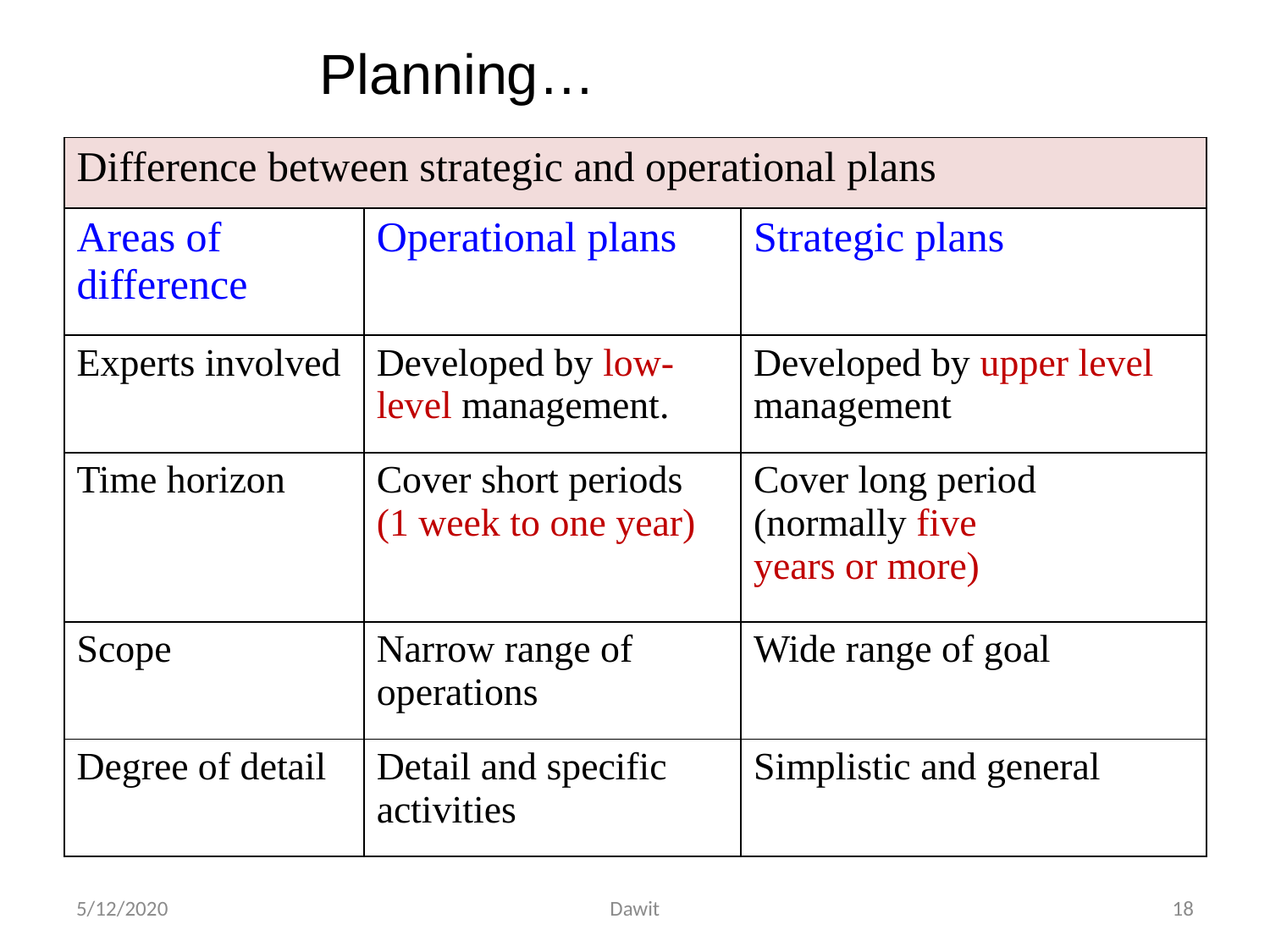

Planning…
| Difference between strategic and operational plans |  |  |
| --- | --- | --- |
| Areas of difference | Operational plans | Strategic plans |
| Experts involved | Developed by low-level management. | Developed by upper level management |
| Time horizon | Cover short periods (1 week to one year) | Cover long period (normally five years or more) |
| Scope | Narrow range of operations | Wide range of goal |
| Degree of detail | Detail and specific activities | Simplistic and general |
5/12/2020
Dawit
18